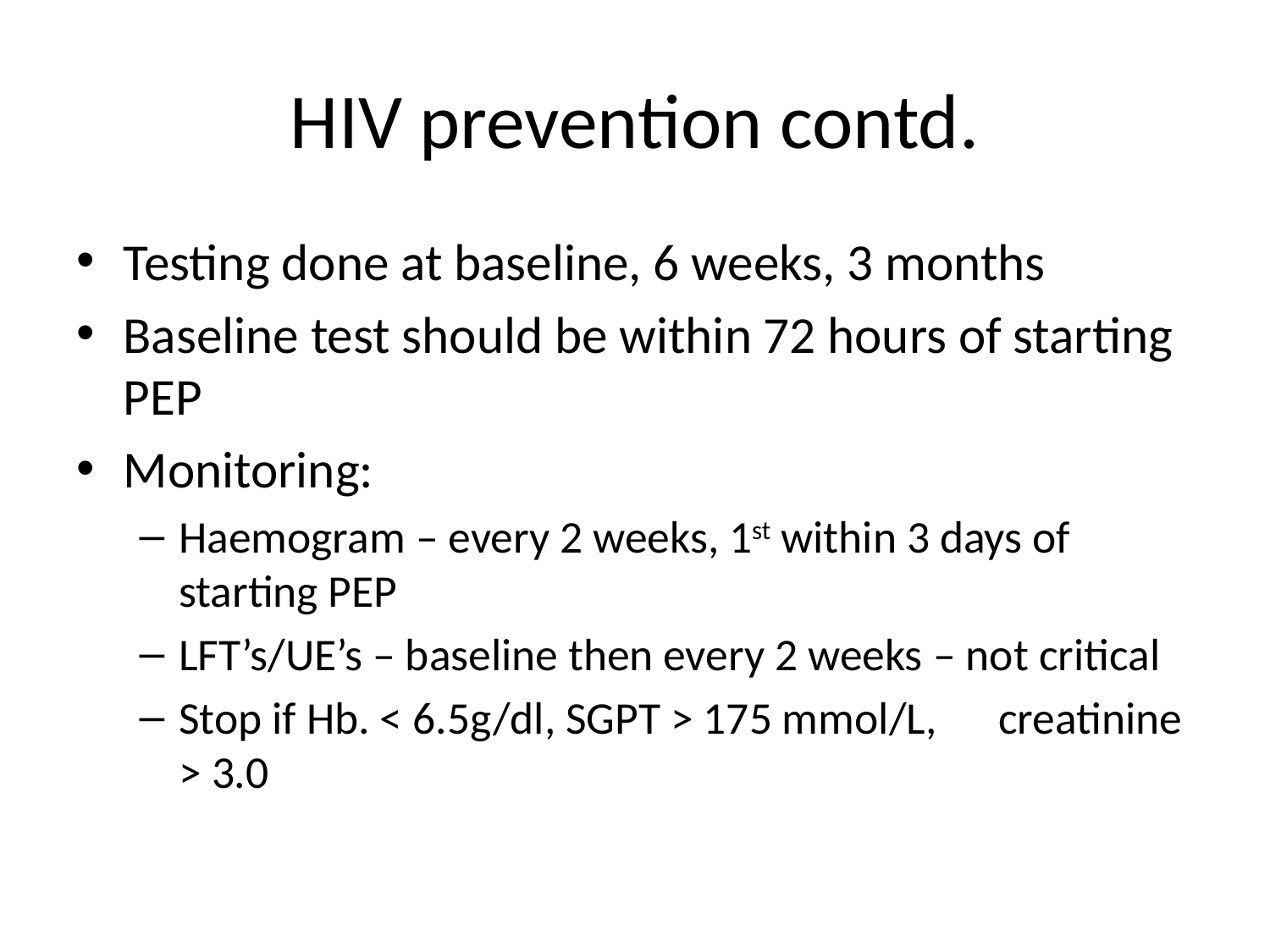

# HIV prevention contd.
Testing done at baseline, 6 weeks, 3 months
Baseline test should be within 72 hours of starting PEP
Monitoring:
Haemogram – every 2 weeks, 1st within 3 days of starting PEP
LFT’s/UE’s – baseline then every 2 weeks – not critical
Stop if Hb. ˂ 6.5g/dl, SGPT ˃ 175 mmol/L,      creatinine ˃ 3.0